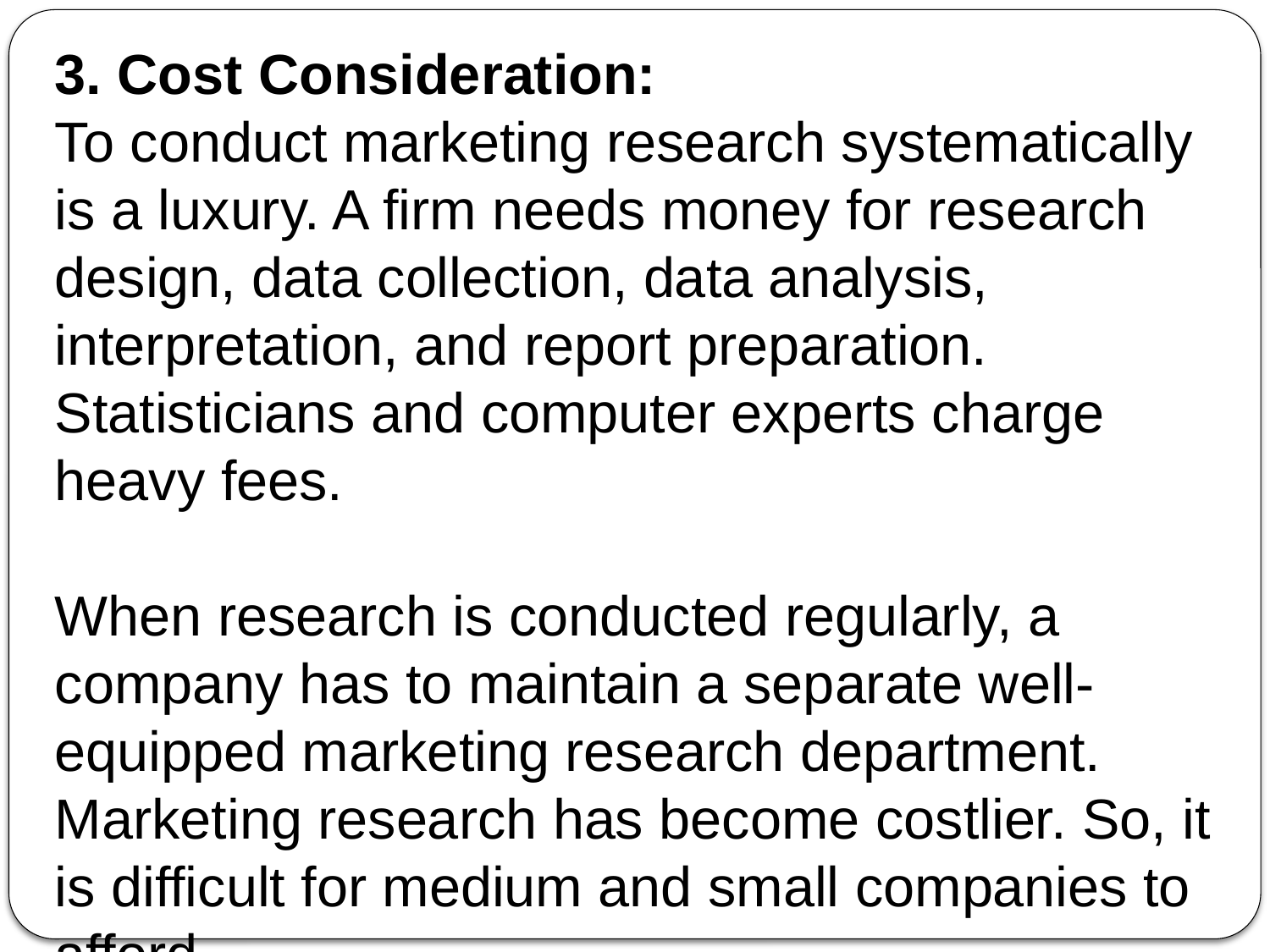

3. Cost Consideration:
To conduct marketing research systematically is a luxury. A firm needs money for research design, data collection, data analysis, interpretation, and report preparation. Statisticians and computer experts charge heavy fees.

When research is conducted regularly, a company has to maintain a separate well-equipped marketing research department. Marketing research has become costlier. So, it is difficult for medium and small companies to afford